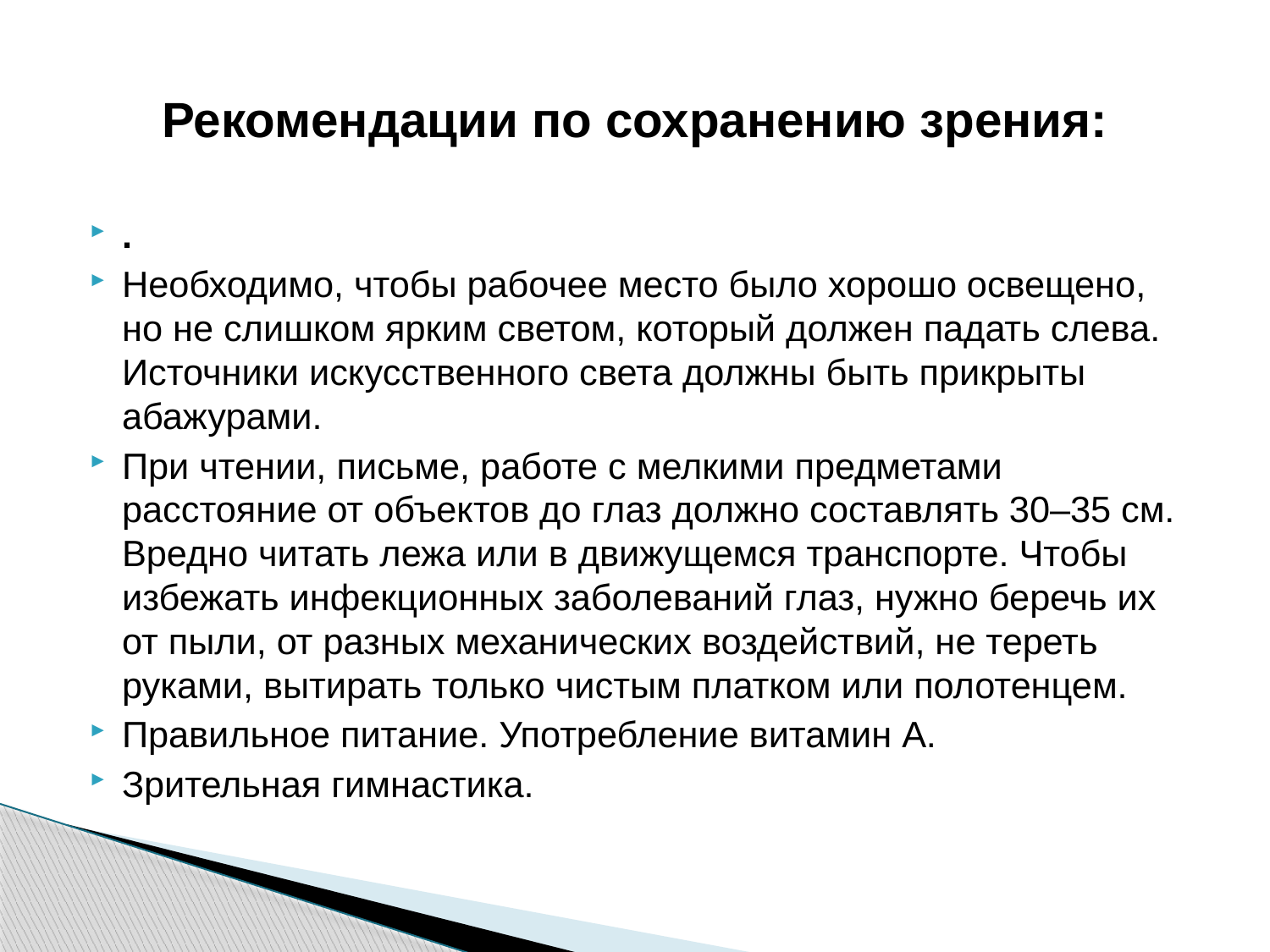

# Рекомендации по сохранению зрения:
.
Необходимо, чтобы рабочее место было хорошо освещено, но не слишком ярким светом, который должен падать слева. Источники искусственного света должны быть прикрыты абажурами.
При чтении, письме, работе с мелкими предметами расстояние от объектов до глаз должно составлять 30–35 см. Вредно читать лежа или в движущемся транспорте. Чтобы избежать инфекционных заболеваний глаз, нужно беречь их от пыли, от разных механических воздействий, не тереть руками, вытирать только чистым платком или полотенцем.
Правильное питание. Употребление витамин А.
Зрительная гимнастика.